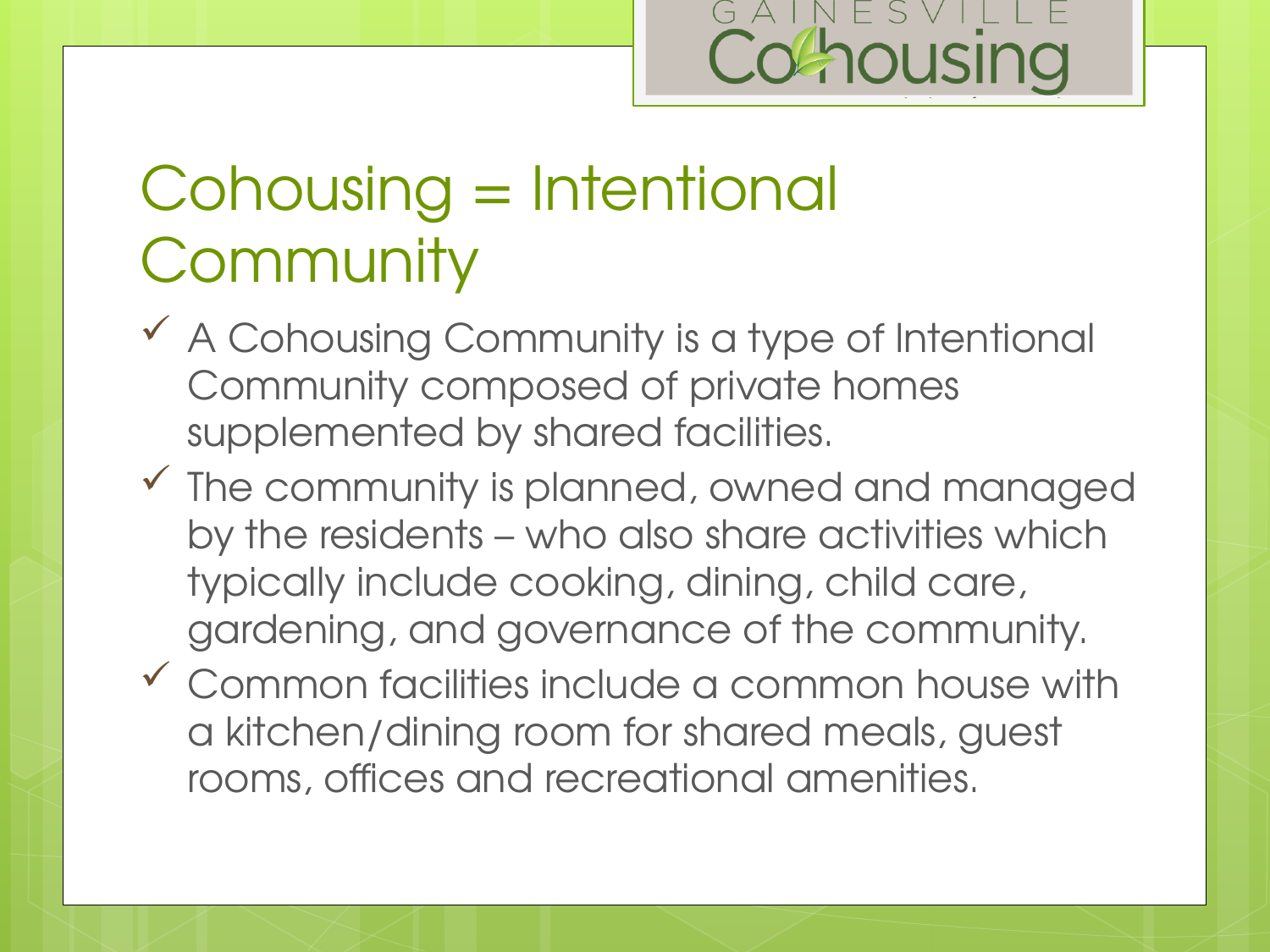

# Cohousing = Intentional Community
A Cohousing Community is a type of Intentional Community composed of private homes supplemented by shared facilities.
The community is planned, owned and managed by the residents – who also share activities which typically include cooking, dining, child care, gardening, and governance of the community.
Common facilities include a common house with a kitchen/dining room for shared meals, guest rooms, offices and recreational amenities.